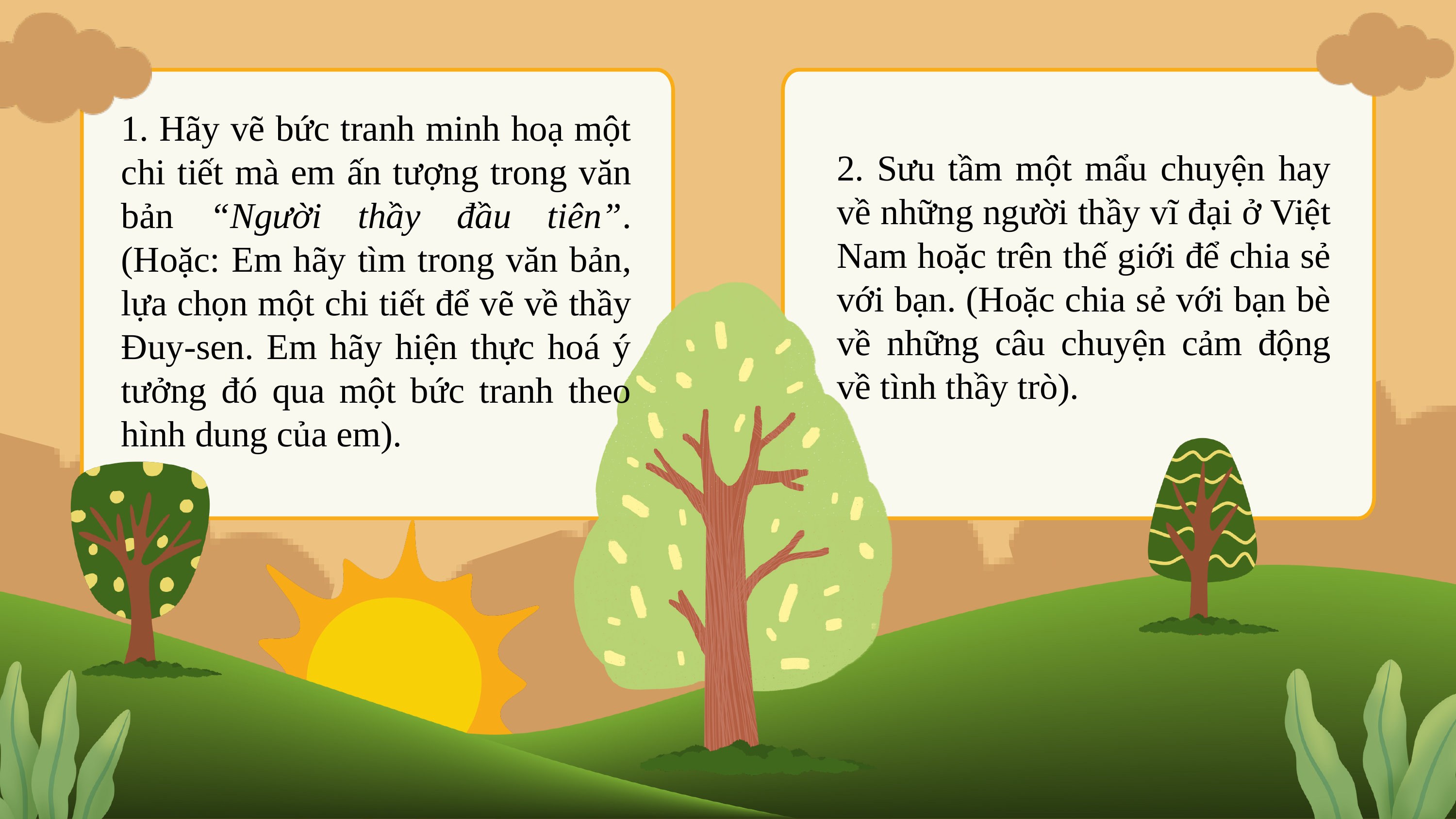

1. Hãy vẽ bức tranh minh hoạ một chi tiết mà em ấn tượng trong văn bản “Người thầy đầu tiên”. (Hoặc: Em hãy tìm trong văn bản, lựa chọn một chi tiết để vẽ về thầy Đuy-sen. Em hãy hiện thực hoá ý tưởng đó qua một bức tranh theo hình dung của em).
2. Sưu tầm một mẩu chuyện hay về những người thầy vĩ đại ở Việt Nam hoặc trên thế giới để chia sẻ với bạn. (Hoặc chia sẻ với bạn bè về những câu chuyện cảm động về tình thầy trò).